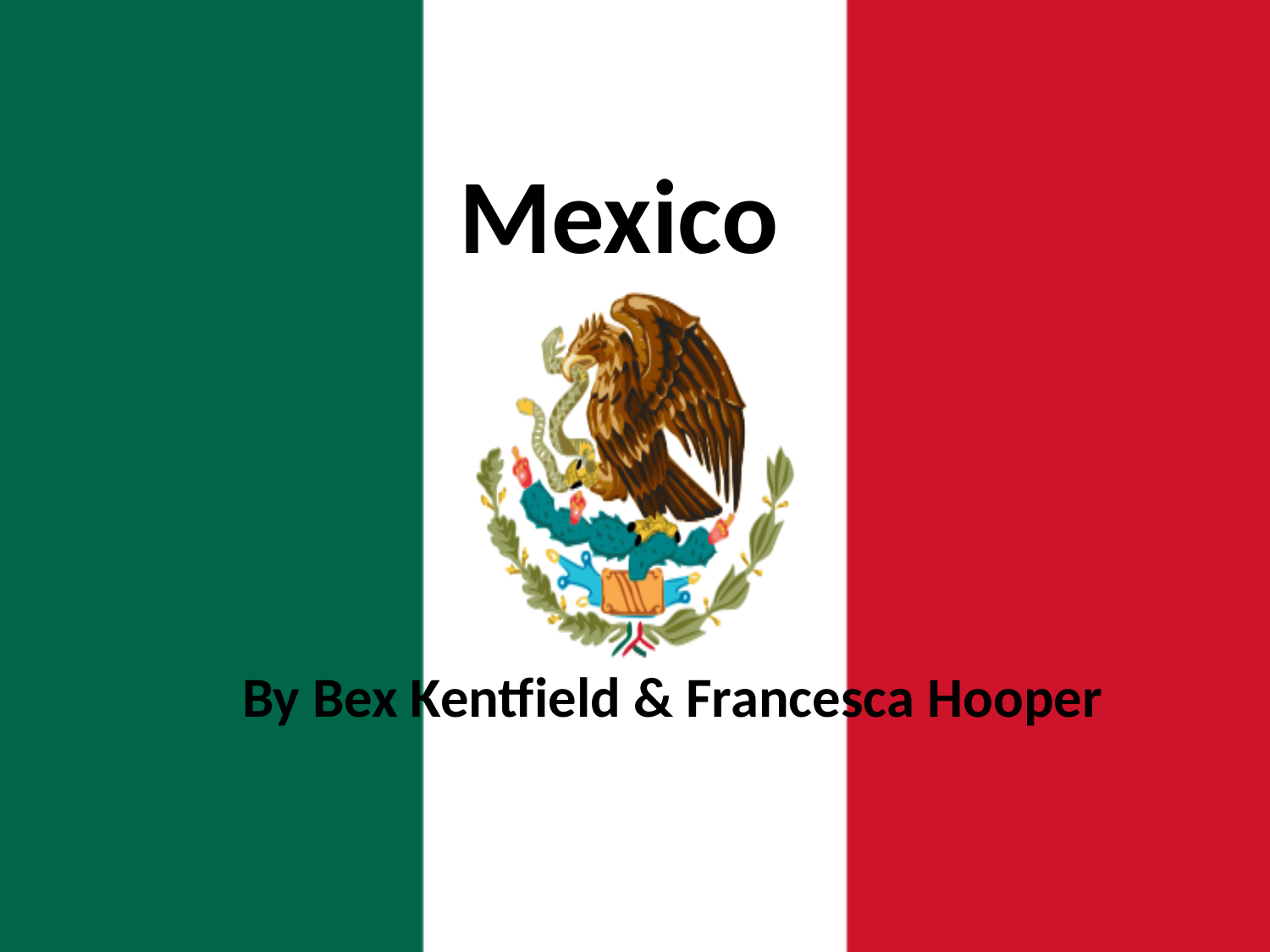

# Mexico
By Bex Kentfield & Francesca Hooper